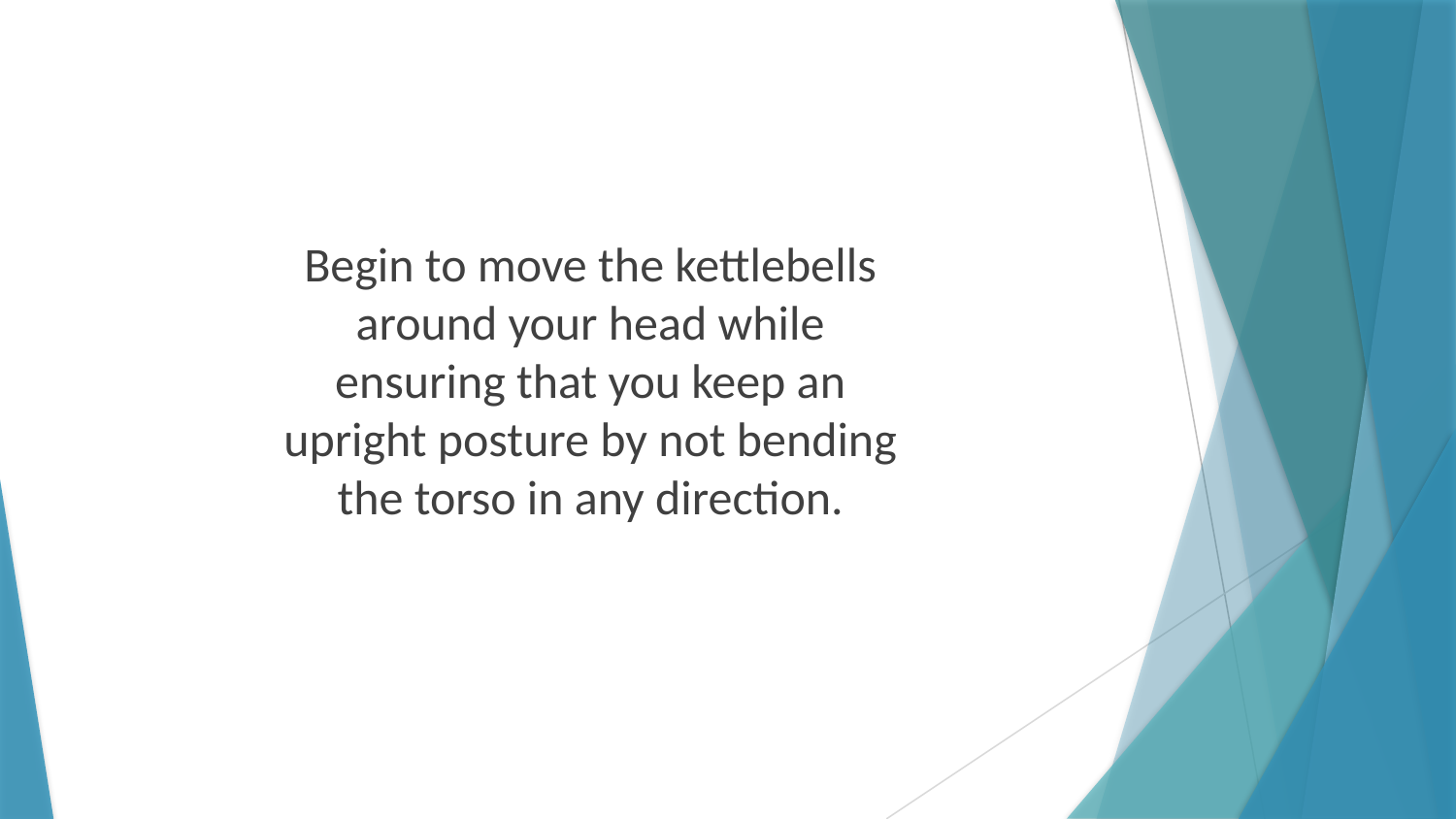

Begin to move the kettlebells around your head while ensuring that you keep an upright posture by not bending the torso in any direction.